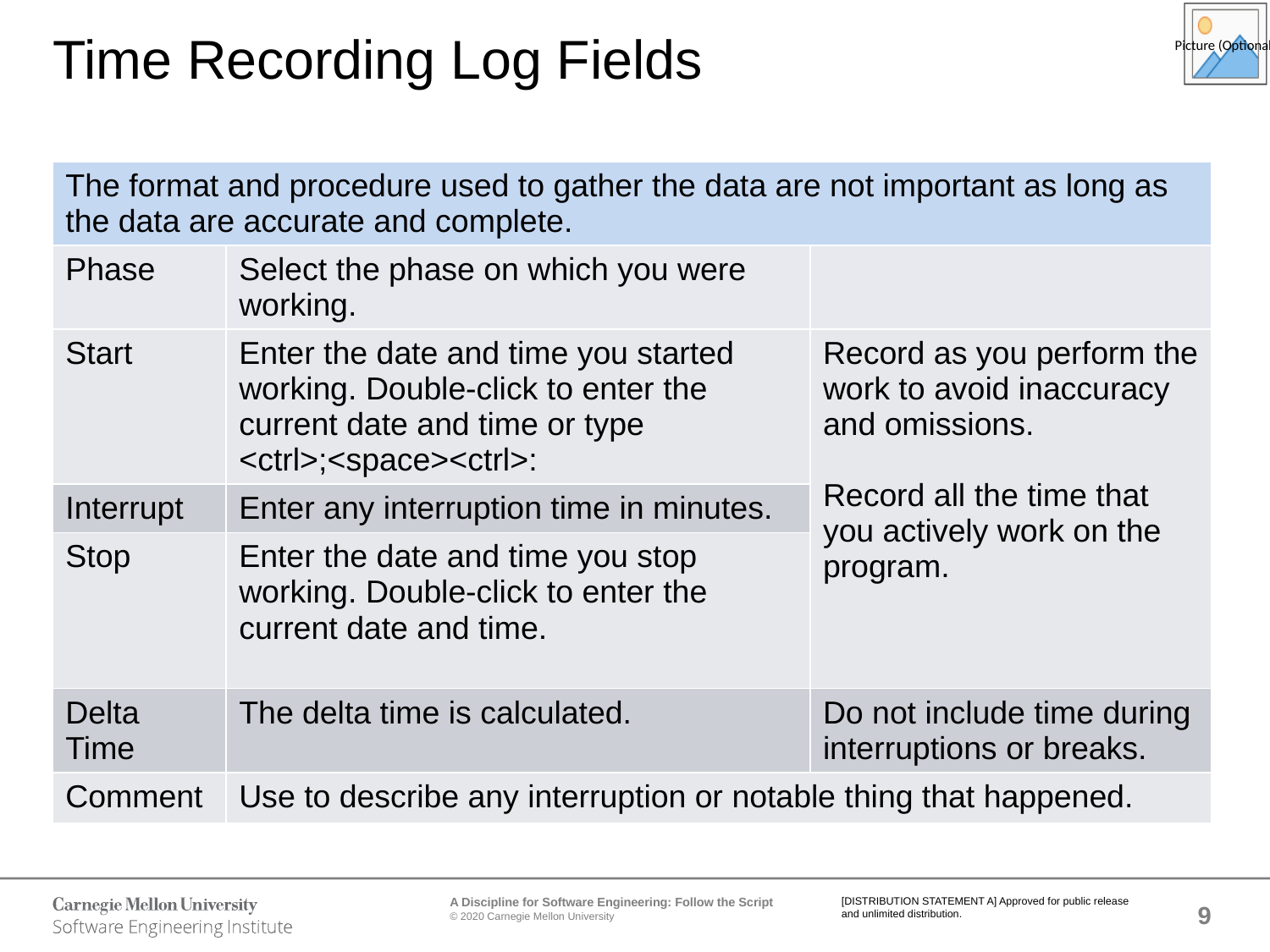

# Time Recording Log Fields

| The format and procedure used to gather the data are not important as long as the data are accurate and complete. |  |  |
| --- | --- | --- |
| Phase | Select the phase on which you were working. |  |
| Start | Enter the date and time you started working. Double-click to enter the current date and time or type <ctrl>;<space><ctrl>: | Record as you perform the work to avoid inaccuracy and omissions. Record all the time that you actively work on the program. |
| Interrupt | Enter any interruption time in minutes. |  |
| Stop | Enter the date and time you stop working. Double-click to enter the current date and time. |  |
| Delta Time | The delta time is calculated. | Do not include time during interruptions or breaks. |
| Comment | Use to describe any interruption or notable thing that happened. |  |